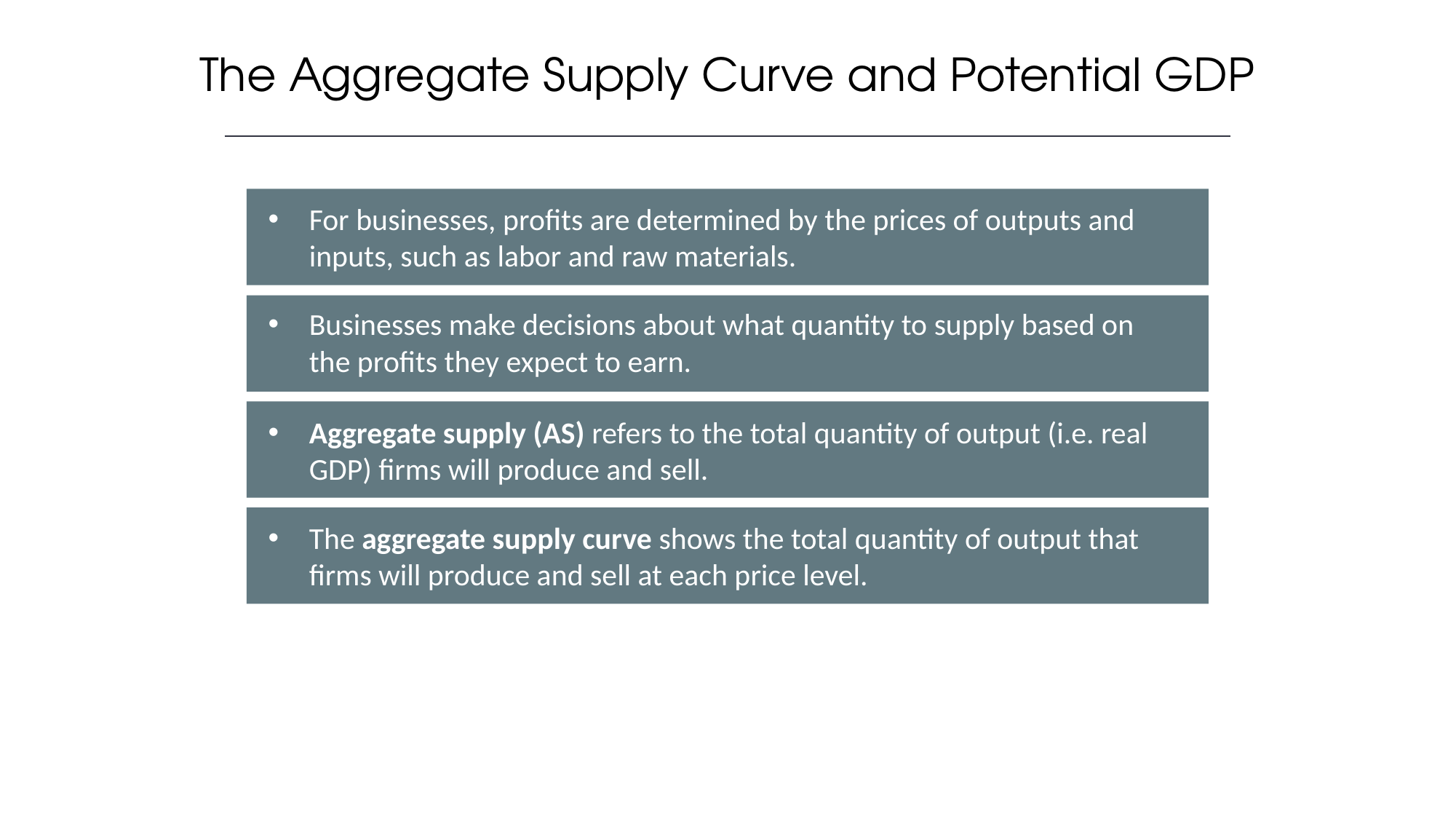

The Aggregate Supply Curve and Potential GDP
HAWKES LEARNING

For businesses, profits are determined by the prices of outputs and inputs, such as labor and raw materials.

Businesses make decisions about what quantity to supply based on the profits they expect to earn.

Aggregate supply (AS) refers to the total quantity of output (i.e. real GDP) firms will produce and sell.

The aggregate supply curve shows the total quantity of output that firms will produce and sell at each price level.